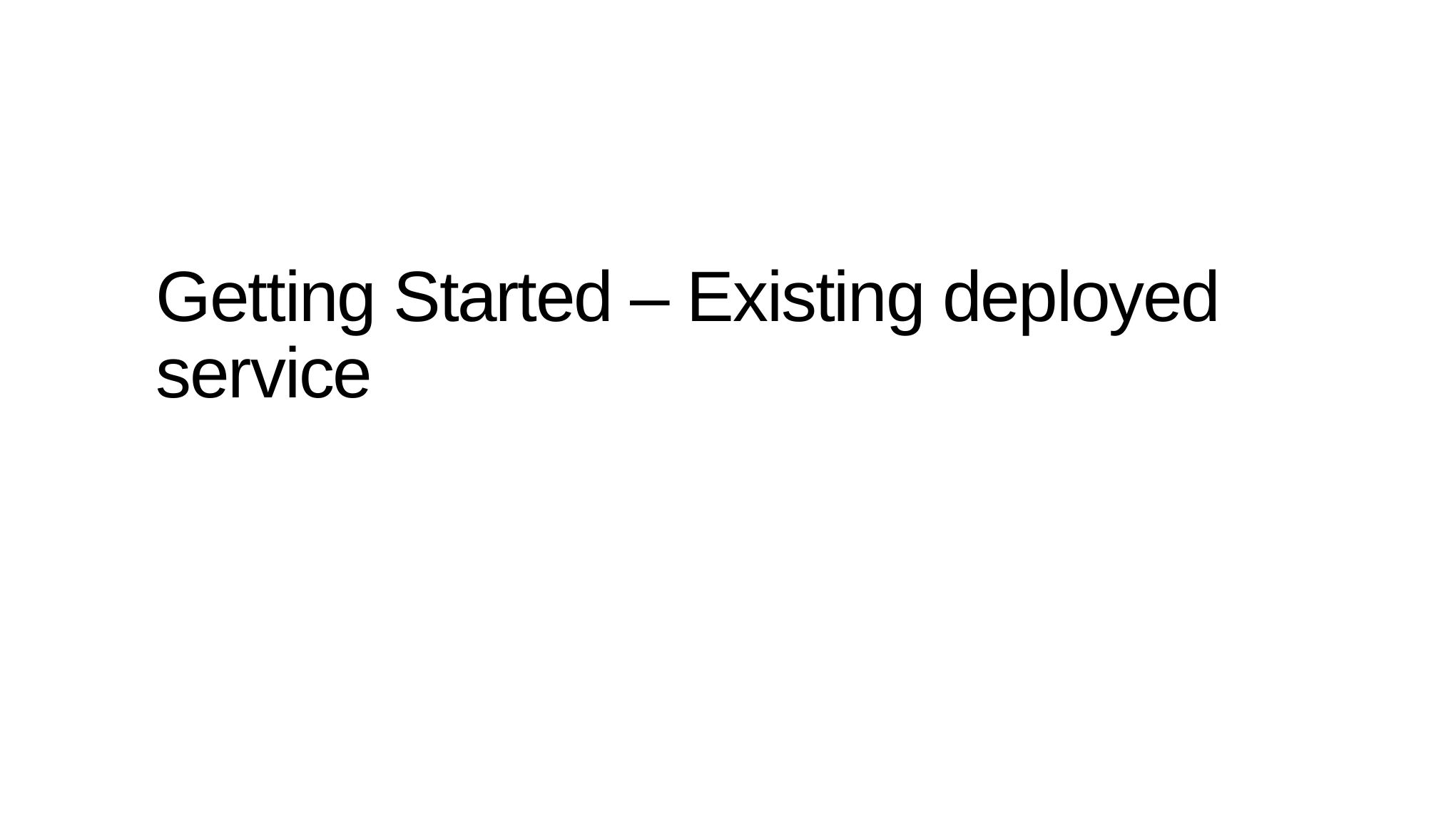

# Getting Started – Existing deployed service